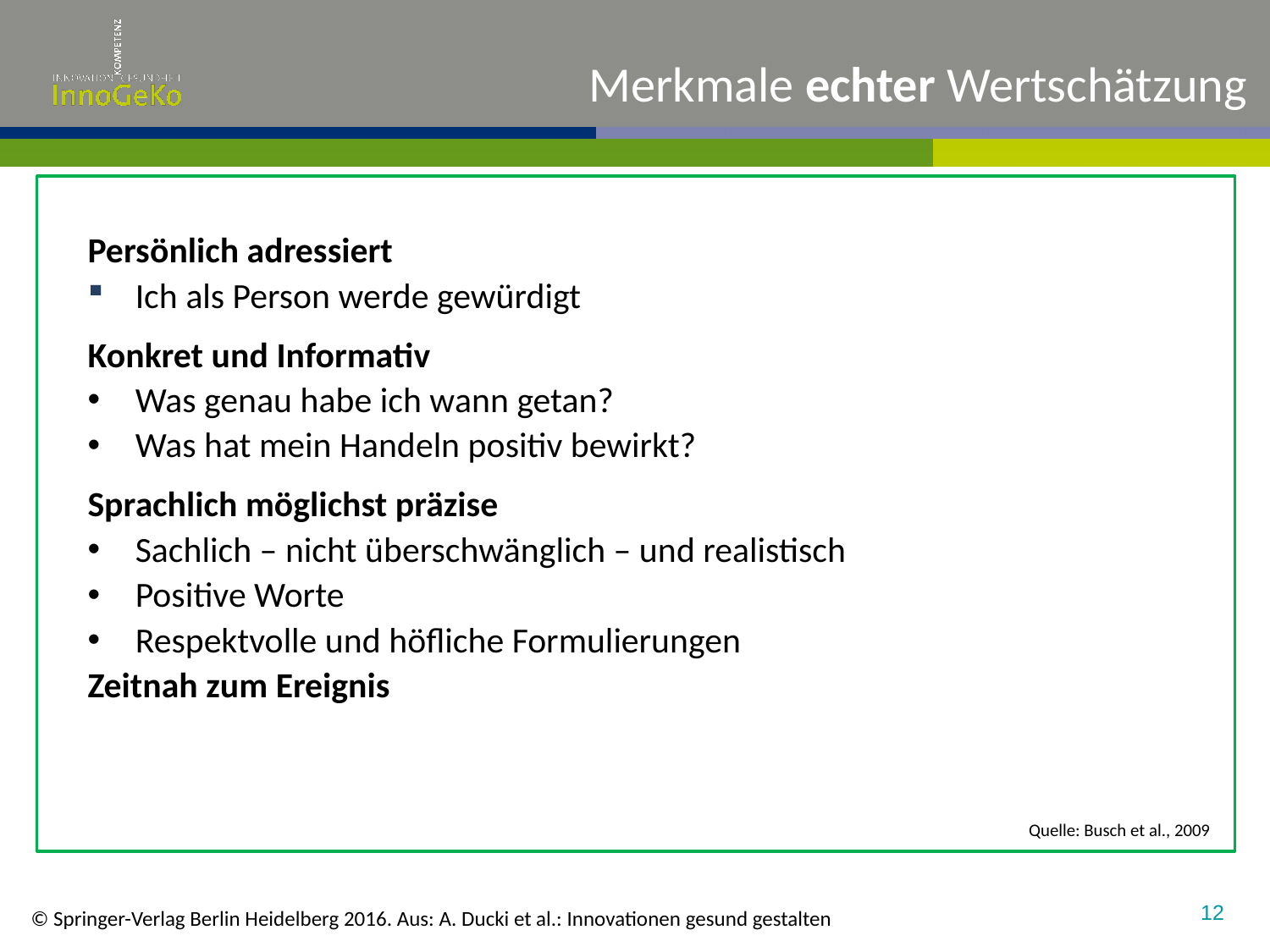

# Merkmale echter Wertschätzung
Persönlich adressiert
Ich als Person werde gewürdigt
Konkret und Informativ
Was genau habe ich wann getan?
Was hat mein Handeln positiv bewirkt?
Sprachlich möglichst präzise
Sachlich – nicht überschwänglich – und realistisch
Positive Worte
Respektvolle und höfliche Formulierungen
Zeitnah zum Ereignis

Quelle: Busch et al., 2009
12
© Springer-Verlag Berlin Heidelberg 2016. Aus: A. Ducki et al.: Innovationen gesund gestalten